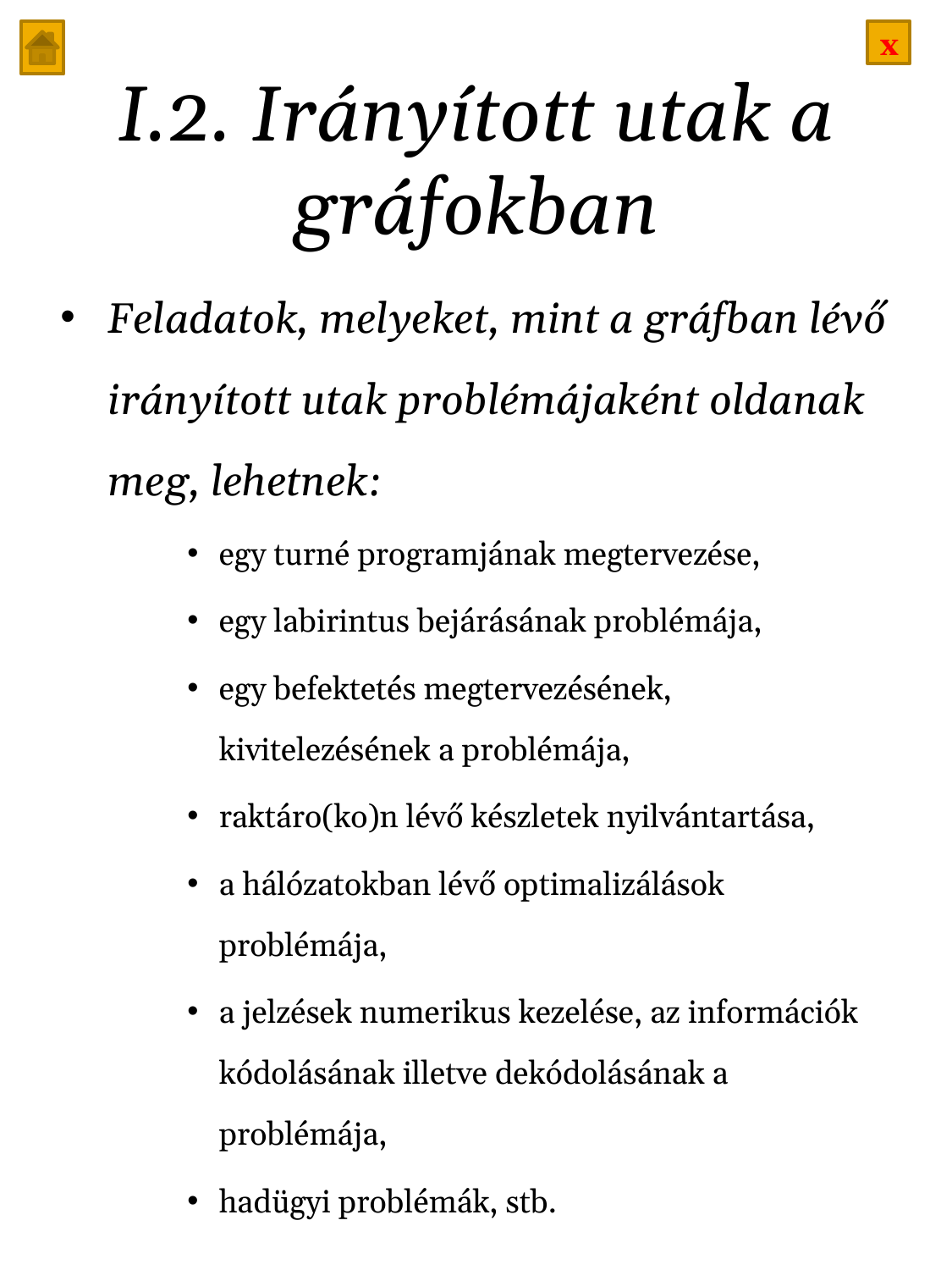

# I.2. Irányított utak a gráfokban
Feladatok, melyeket, mint a gráfban lévő irányított utak problémájaként oldanak meg, lehetnek:
egy turné programjának megtervezése,
egy labirintus bejárásának problémája,
egy befektetés megtervezésének, kivitelezésének a problémája,
raktáro(ko)n lévő készletek nyilvántartása,
a hálózatokban lévő optimalizálások problémája,
a jelzések numerikus kezelése, az információk kódolásának illetve dekódolásának a problémája,
hadügyi problémák, stb.